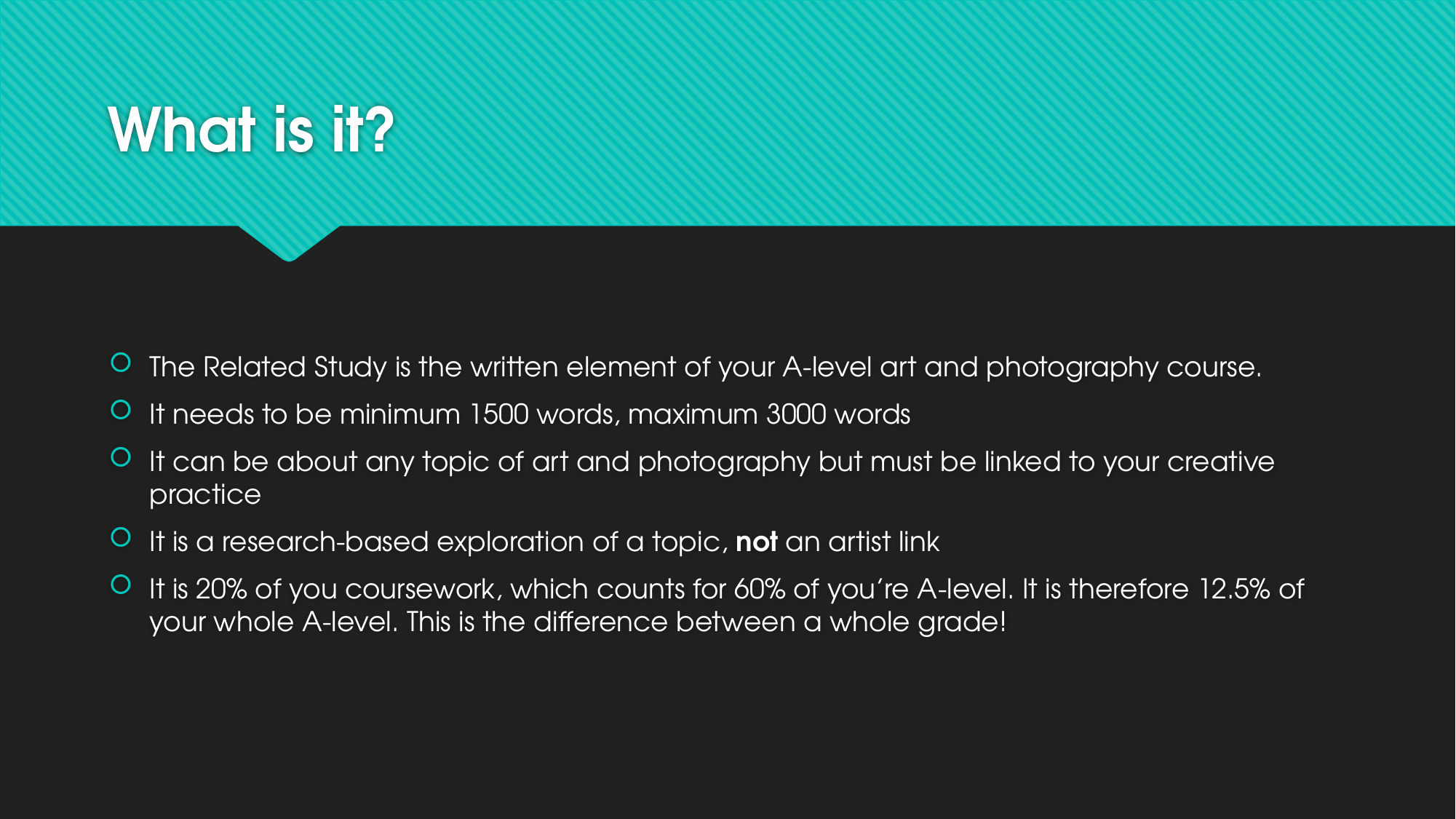

# What is it?
The Related Study is the written element of your A-level art and photography course.
It needs to be minimum 1500 words, maximum 3000 words
It can be about any topic of art and photography but must be linked to your creative practice
It is a research-based exploration of a topic, not an artist link
It is 20% of you coursework, which counts for 60% of you’re A-level. It is therefore 12.5% of your whole A-level. This is the difference between a whole grade!